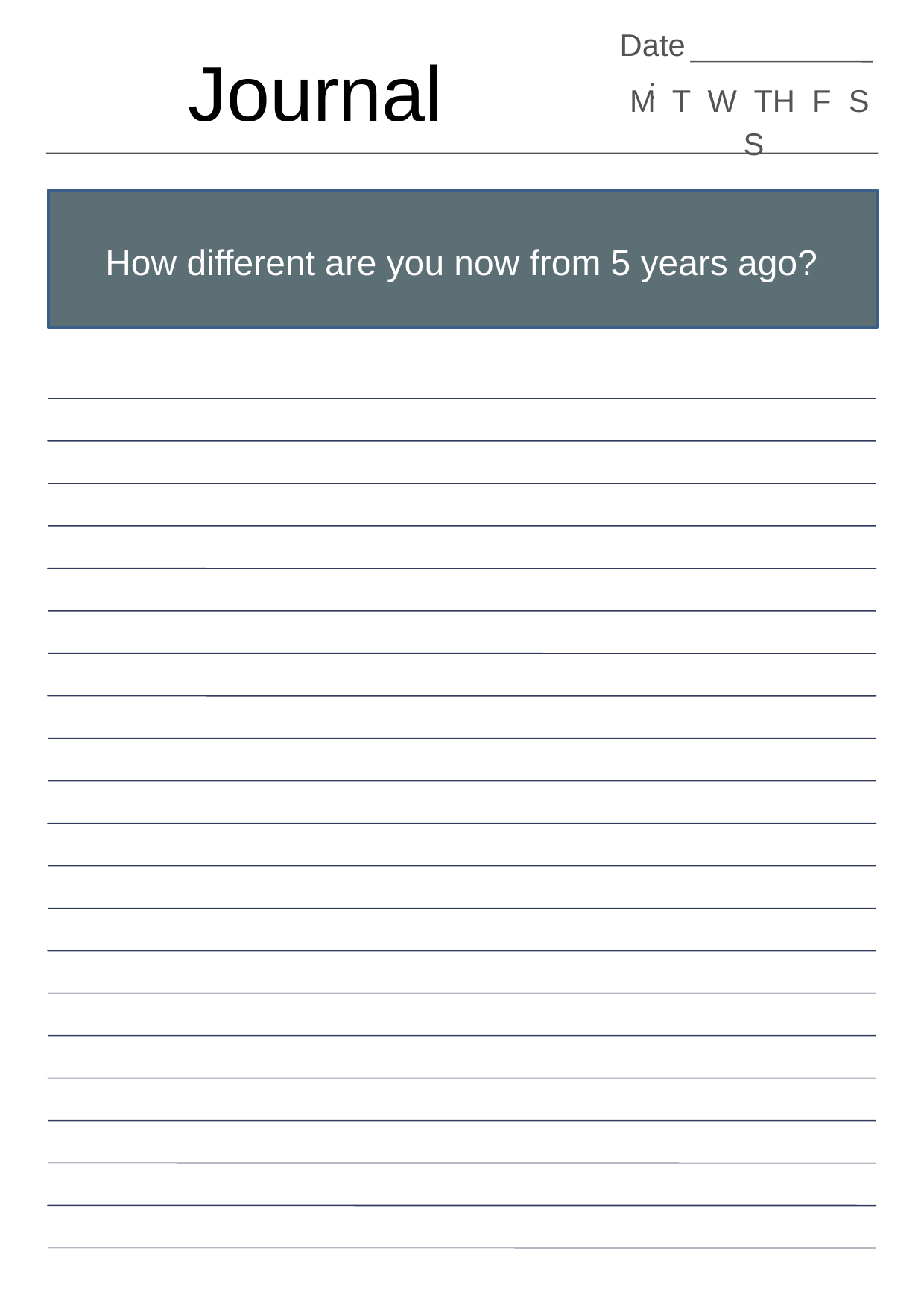

Date:
Journal

M  T  W  TH  F  S  S

How different are you now from 5 years ago?